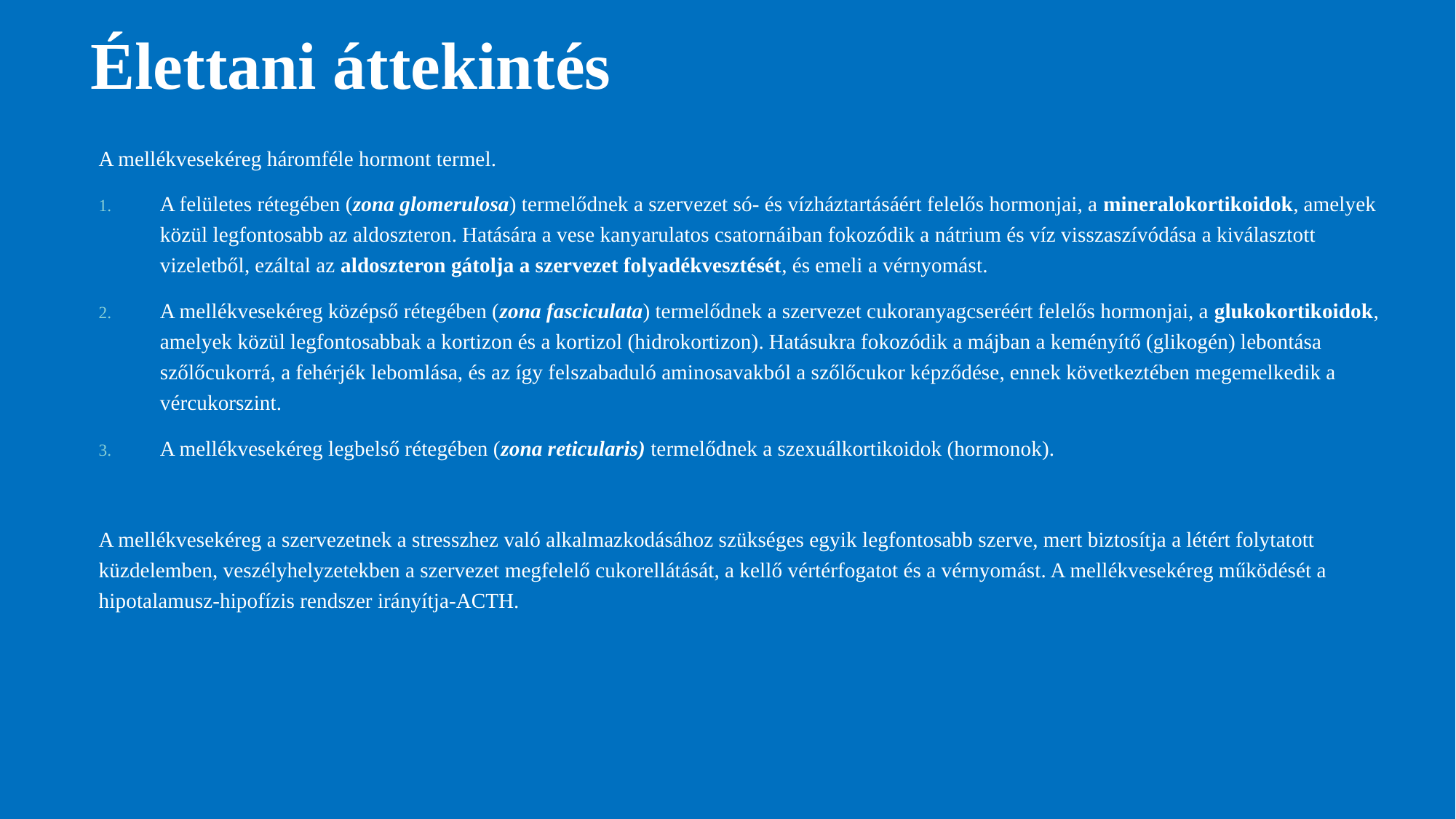

# Élettani áttekintés
A mellékvesekéreg háromféle hormont termel.
A felületes rétegében (zona glomerulosa) termelődnek a szervezet só- és vízháztartásáért felelős hormonjai, a mineralokortikoidok, amelyek közül legfontosabb az aldoszteron. Hatására a vese kanyarulatos csatornáiban fokozódik a nátrium és víz visszaszívódása a kiválasztott vizeletből, ezáltal az aldoszteron gátolja a szervezet folyadékvesztését, és emeli a vérnyomást.
A mellékvesekéreg középső rétegében (zona fasciculata) termelődnek a szervezet cukoranyagcseréért felelős hormonjai, a glukokortikoidok, amelyek közül legfontosabbak a kortizon és a kortizol (hidrokortizon). Hatásukra fokozódik a májban a keményítő (glikogén) lebontása szőlőcukorrá, a fehérjék lebomlása, és az így felszabaduló aminosavakból a szőlőcukor képződése, ennek következtében megemelkedik a vércukorszint.
A mellékvesekéreg legbelső rétegében (zona reticularis) termelődnek a szexuálkortikoidok (hormonok).

A mellékvesekéreg a szervezetnek a stresszhez való alkalmazkodásához szükséges egyik legfontosabb szerve, mert biztosítja a létért folytatott küzdelemben, veszélyhelyzetekben a szervezet megfelelő cukorellátását, a kellő vértérfogatot és a vérnyomást. A mellékvesekéreg működését a  hipotalamusz-hipofízis rendszer irányítja-ACTH.